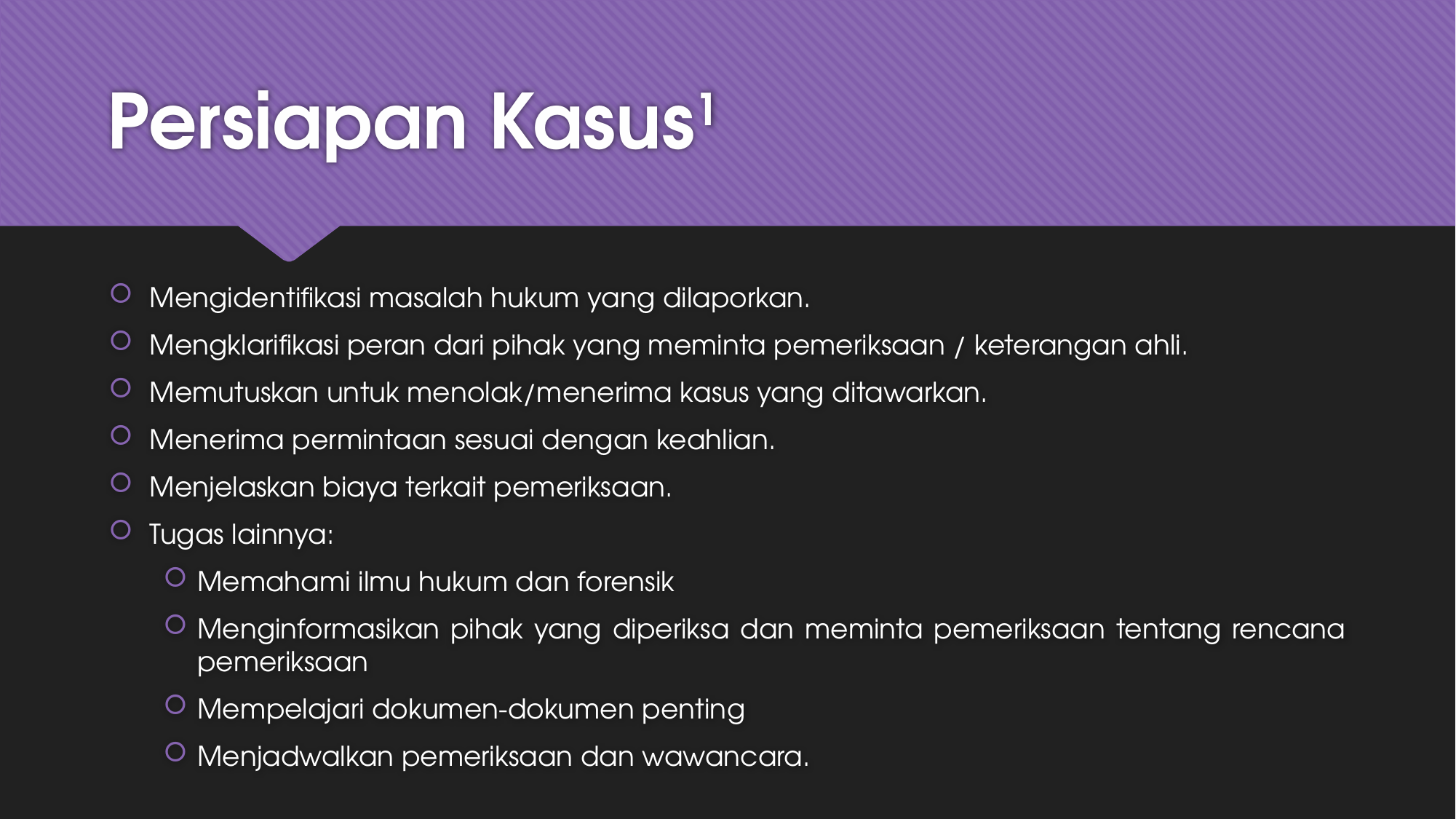

# Persiapan Kasus1
Mengidentifikasi masalah hukum yang dilaporkan.
Mengklarifikasi peran dari pihak yang meminta pemeriksaan / keterangan ahli.
Memutuskan untuk menolak/menerima kasus yang ditawarkan.
Menerima permintaan sesuai dengan keahlian.
Menjelaskan biaya terkait pemeriksaan.
Tugas lainnya:
Memahami ilmu hukum dan forensik
Menginformasikan pihak yang diperiksa dan meminta pemeriksaan tentang rencana pemeriksaan
Mempelajari dokumen-dokumen penting
Menjadwalkan pemeriksaan dan wawancara.